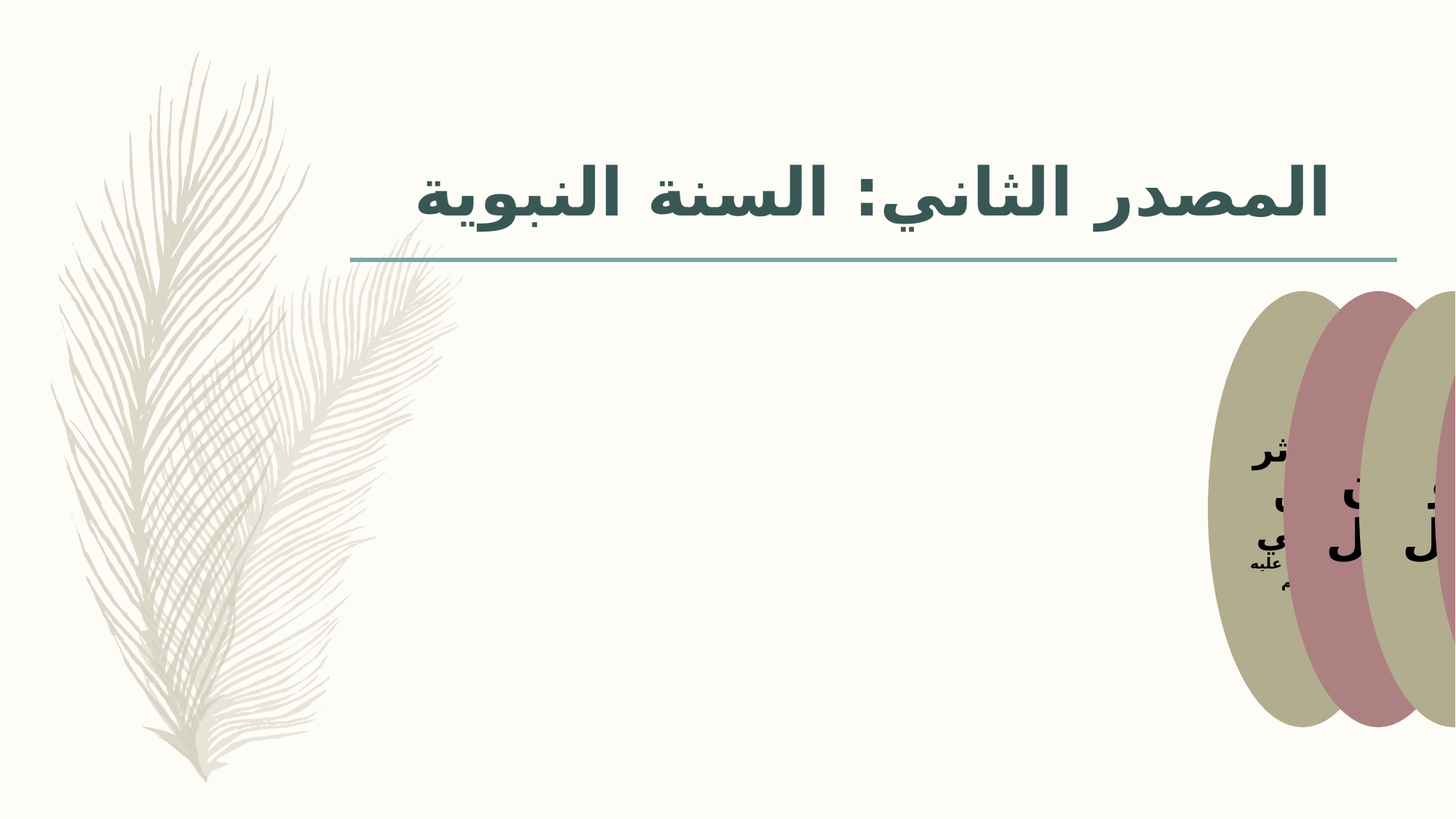

# المصدر الثاني: السنة النبوية
صلى الله عليه وسلم